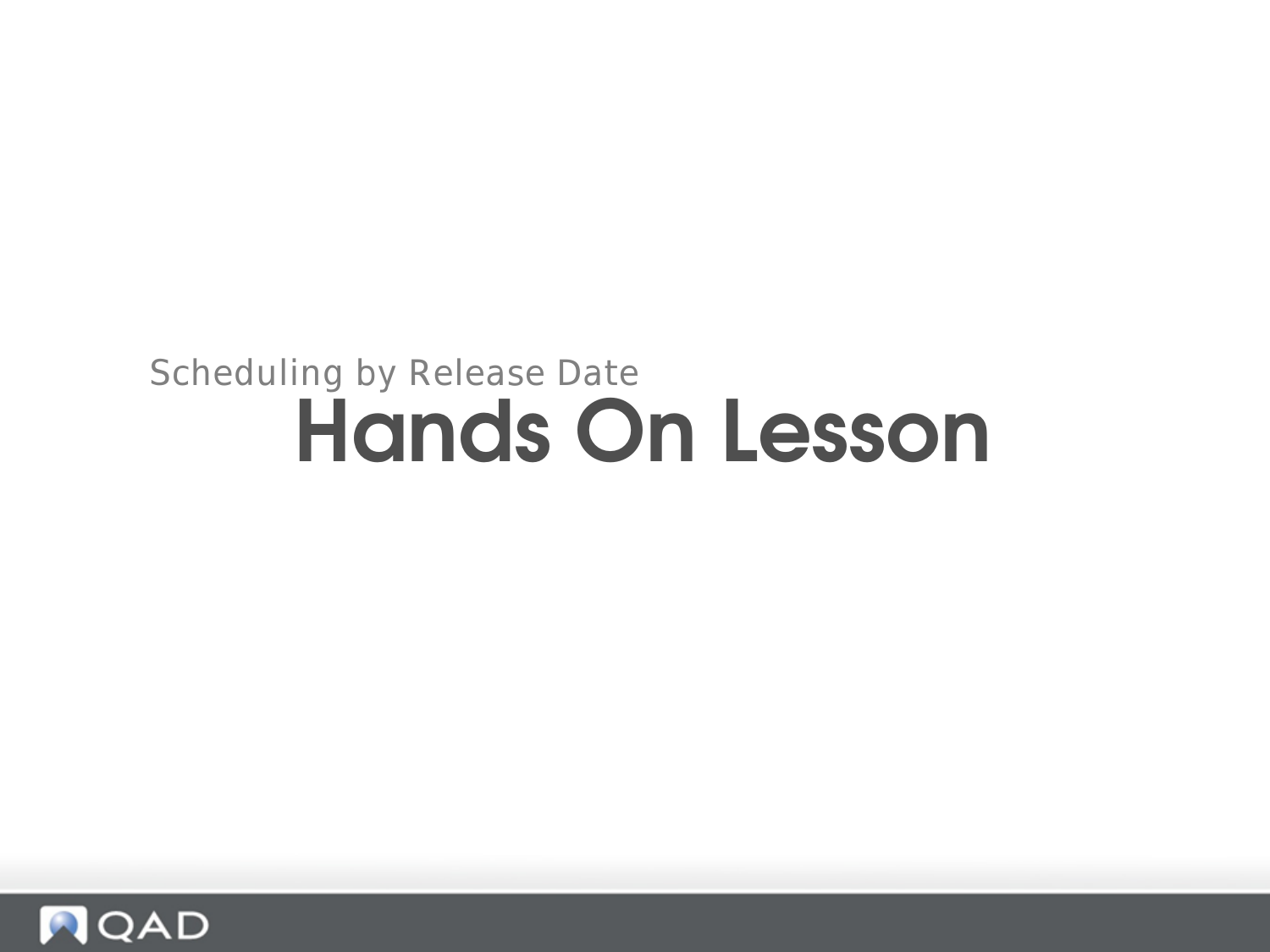

Scheduling by Release Date
 Hands On Lesson